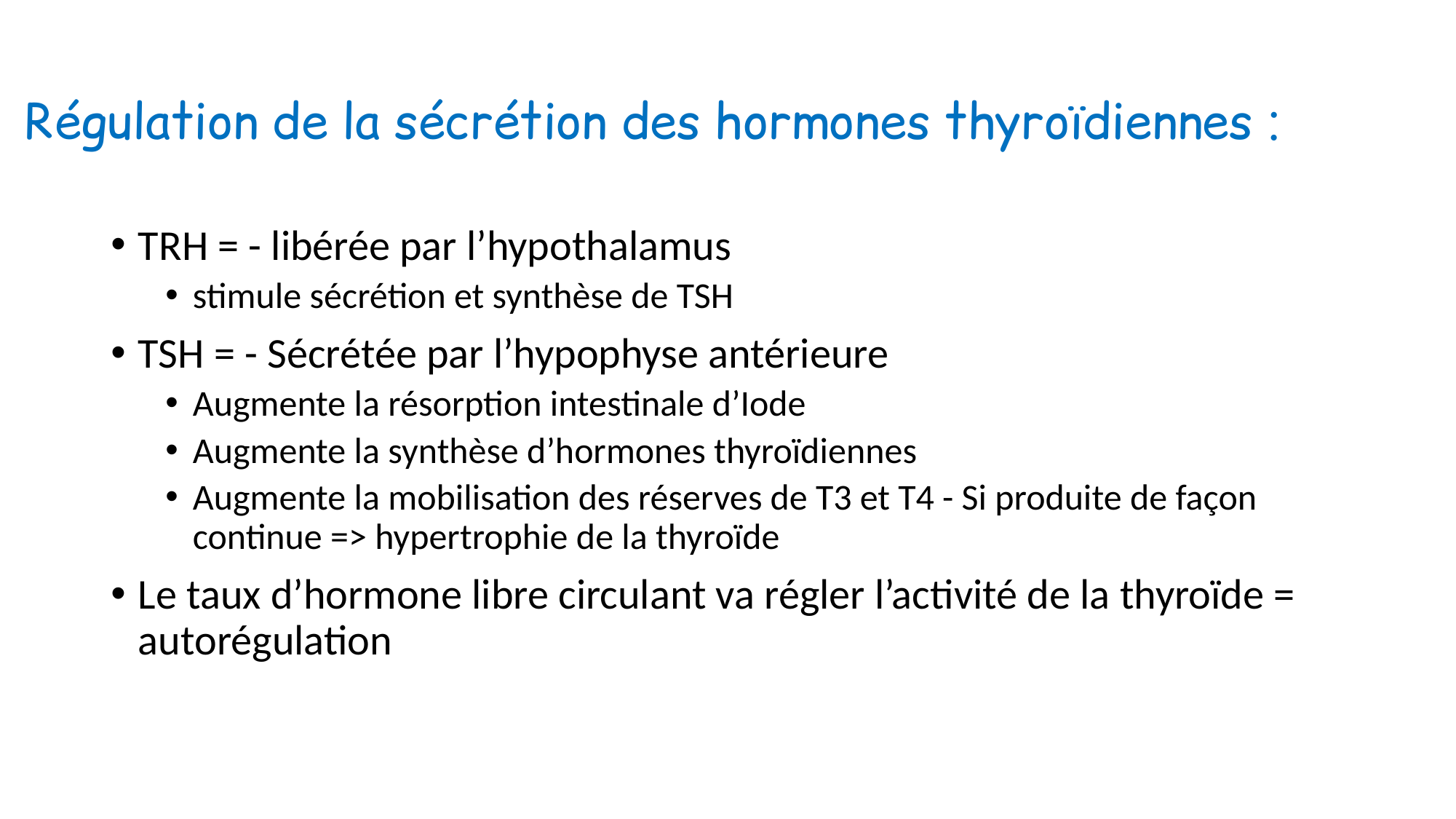

# Régulation de la sécrétion des hormones thyroïdiennes :
TRH = - libérée par l’hypothalamus
stimule sécrétion et synthèse de TSH
TSH = - Sécrétée par l’hypophyse antérieure
Augmente la résorption intestinale d’Iode
Augmente la synthèse d’hormones thyroïdiennes
Augmente la mobilisation des réserves de T3 et T4 - Si produite de façon continue => hypertrophie de la thyroïde
Le taux d’hormone libre circulant va régler l’activité de la thyroïde = autorégulation